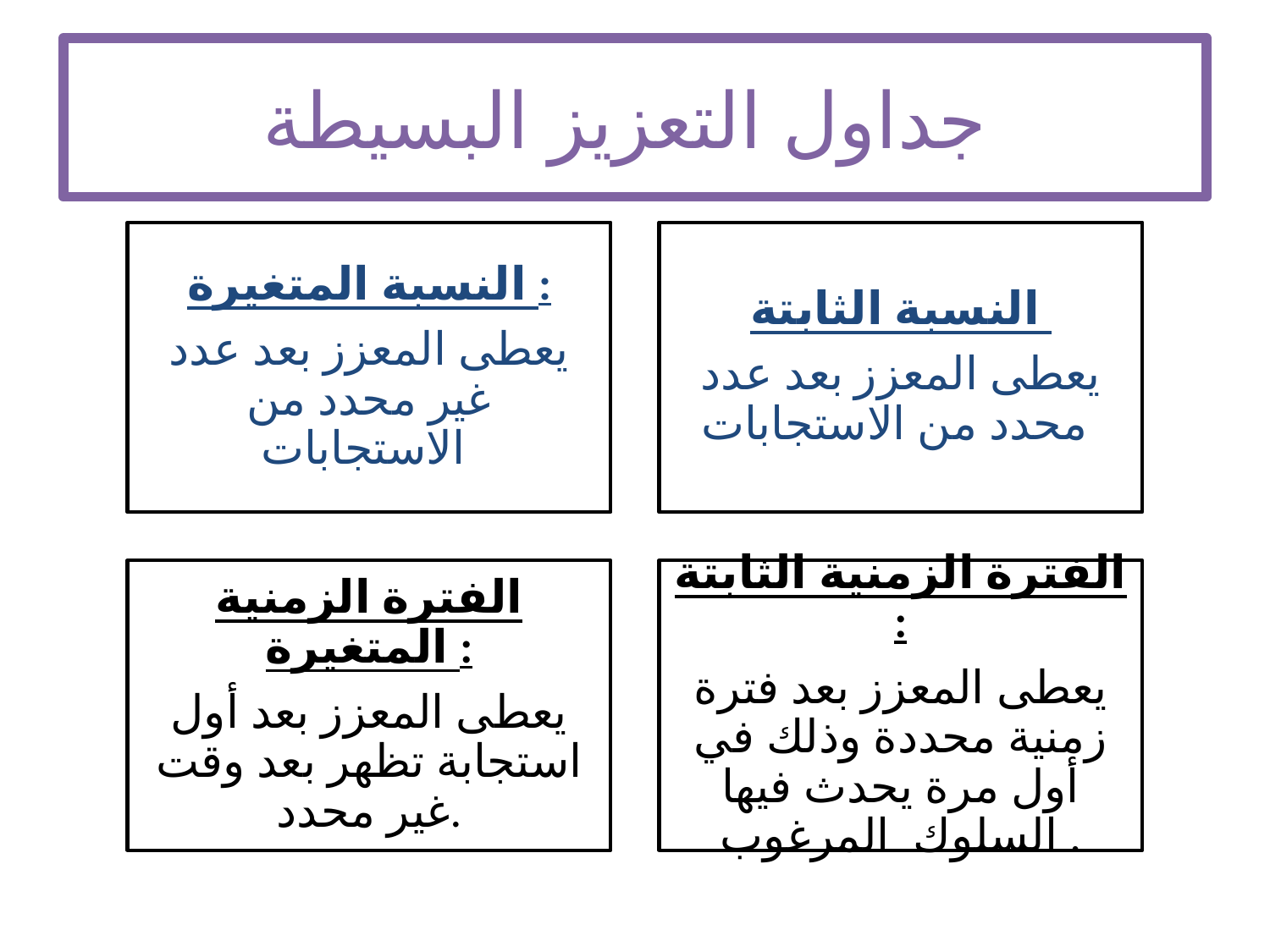

# جداول التعزيز البسيطة
النسبة المتغيرة :
يعطى المعزز بعد عدد غير محدد من الاستجابات
النسبة الثابتة
يعطى المعزز بعد عدد محدد من الاستجابات
الفترة الزمنية المتغيرة :
يعطى المعزز بعد أول استجابة تظهر بعد وقت غير محدد.
الفترة الزمنية الثابتة :
يعطى المعزز بعد فترة زمنية محددة وذلك في أول مرة يحدث فيها السلوك  المرغوب .